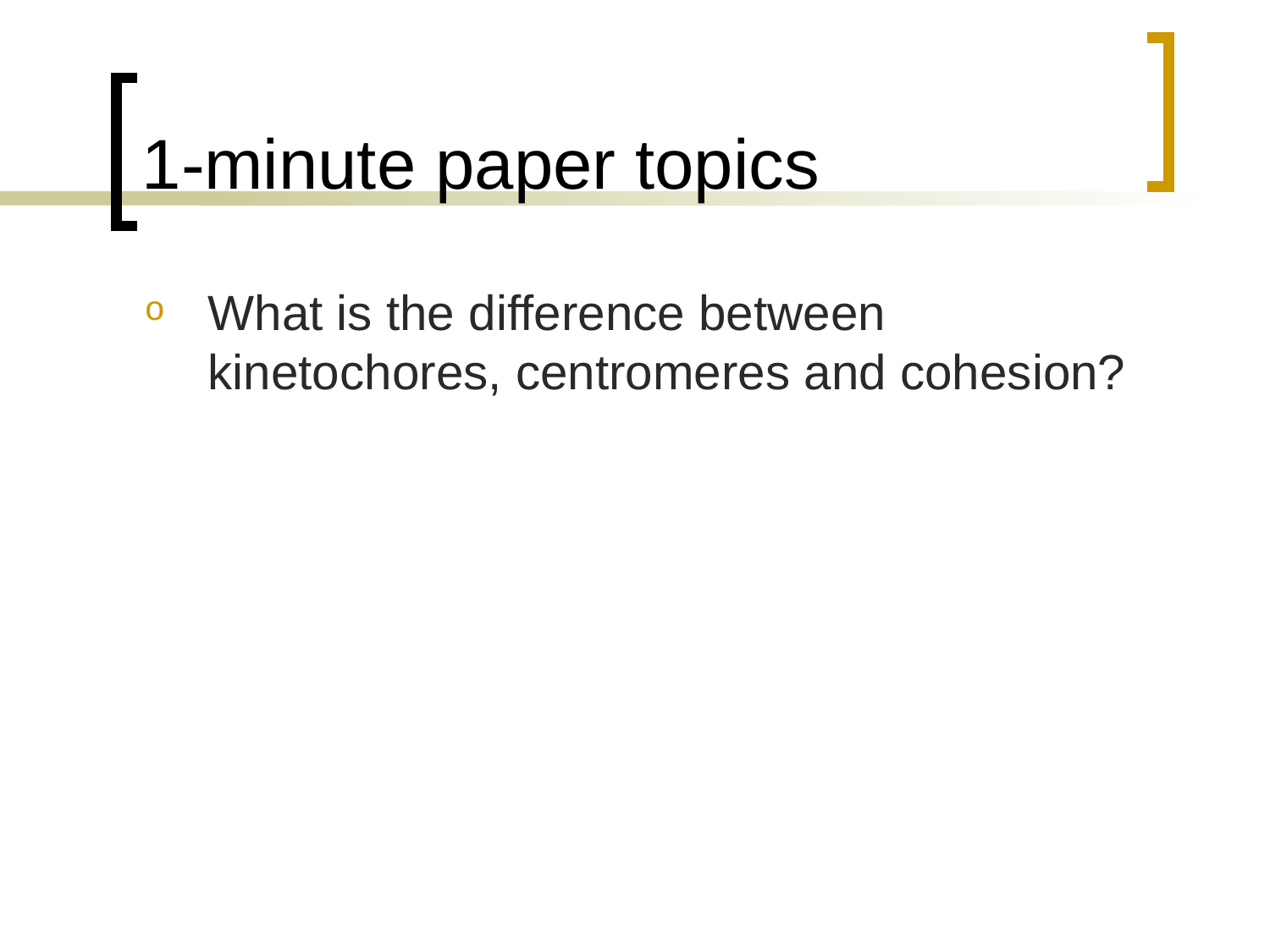

# 1-minute paper topics
What is the difference between kinetochores, centromeres and cohesion?